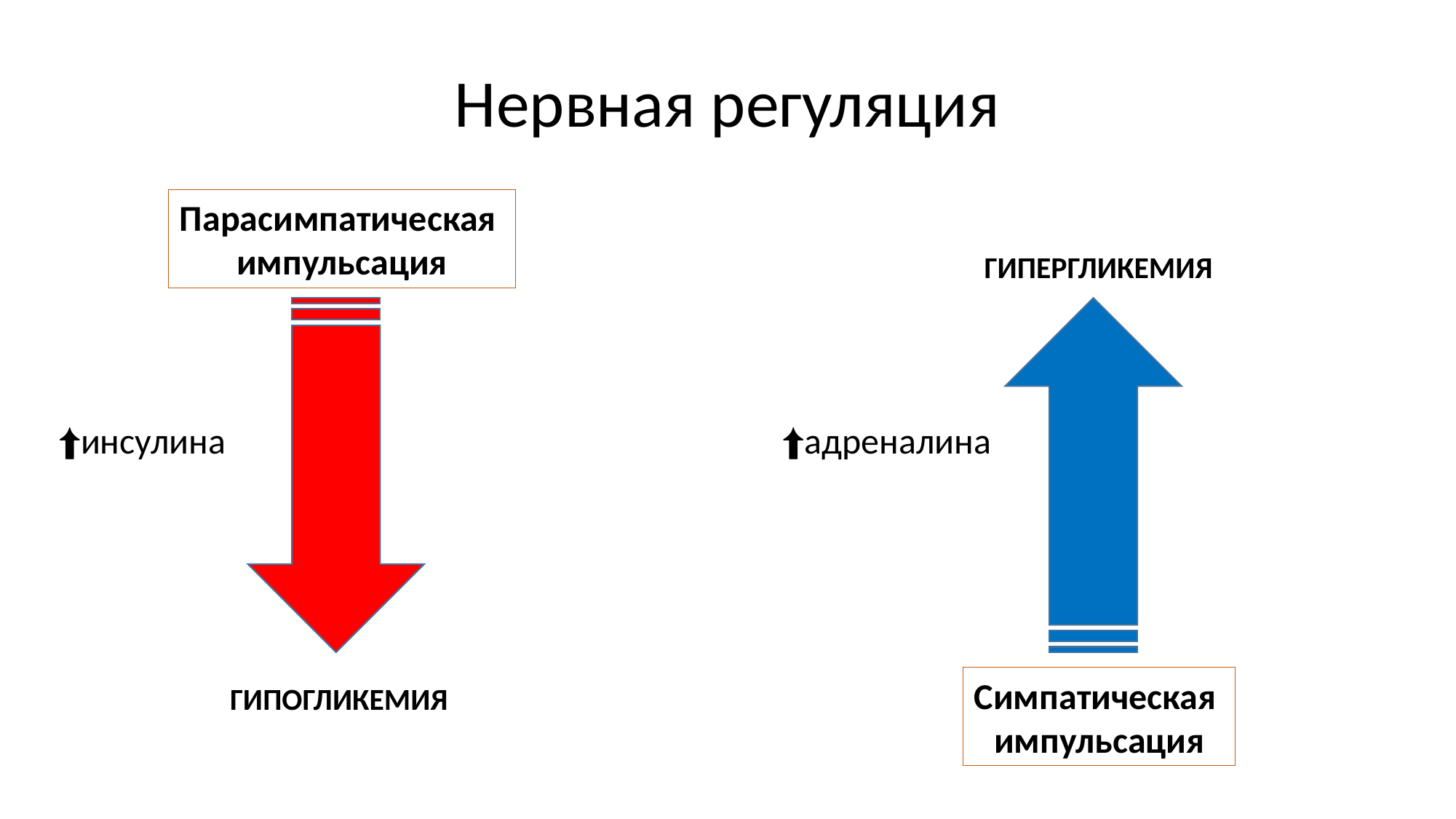

# Нервная регуляция
Парасимпатическая
импульсация
ГИПЕРГЛИКЕМИЯ

⬆инсулина
⬆адреналина
Симпатическая
импульсация
ГИПОГЛИКЕМИЯ